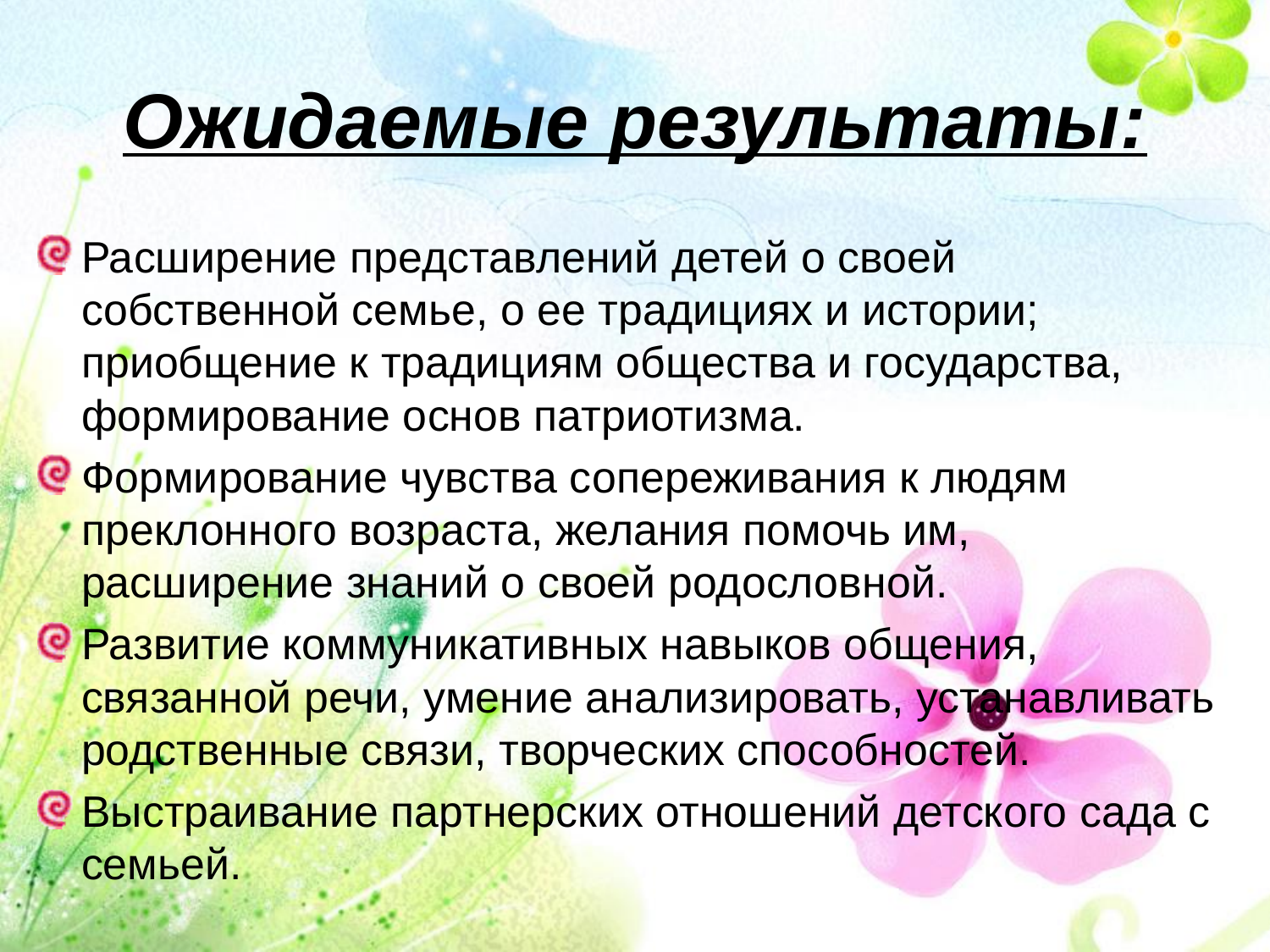

# Ожидаемые результаты:
Расширение представлений детей о своей собственной семье, о ее традициях и истории; приобщение к традициям общества и государства, формирование основ патриотизма.
Формирование чувства сопереживания к людям преклонного возраста, желания помочь им, расширение знаний о своей родословной.
Развитие коммуникативных навыков общения, связанной речи, умение анализировать, устанавливать родственные связи, творческих способностей.
Выстраивание партнерских отношений детского сада с семьей.